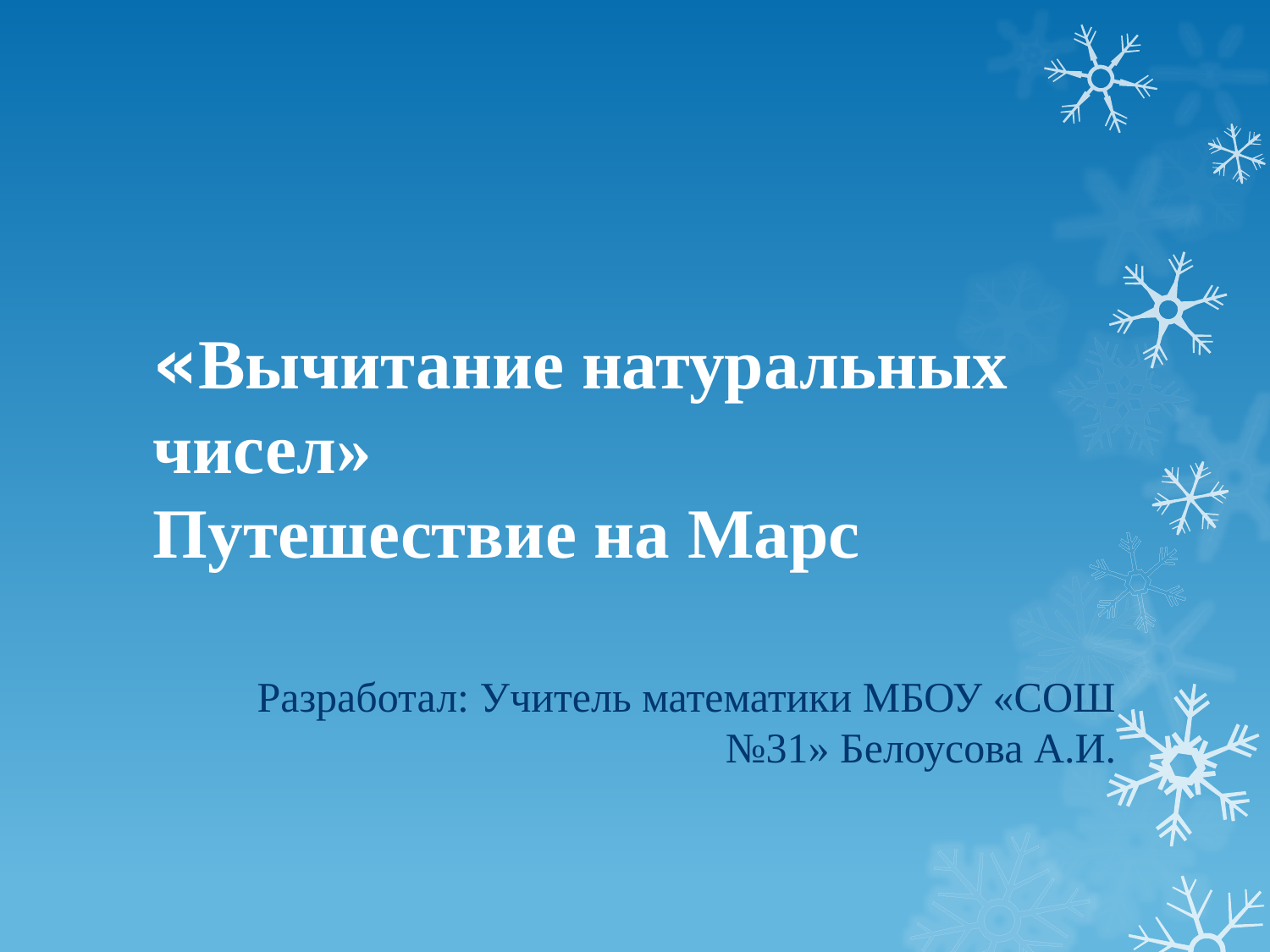

# «Вычитание натуральных чисел» Путешествие на Марс
Разработал: Учитель математики МБОУ «СОШ №31» Белоусова А.И.